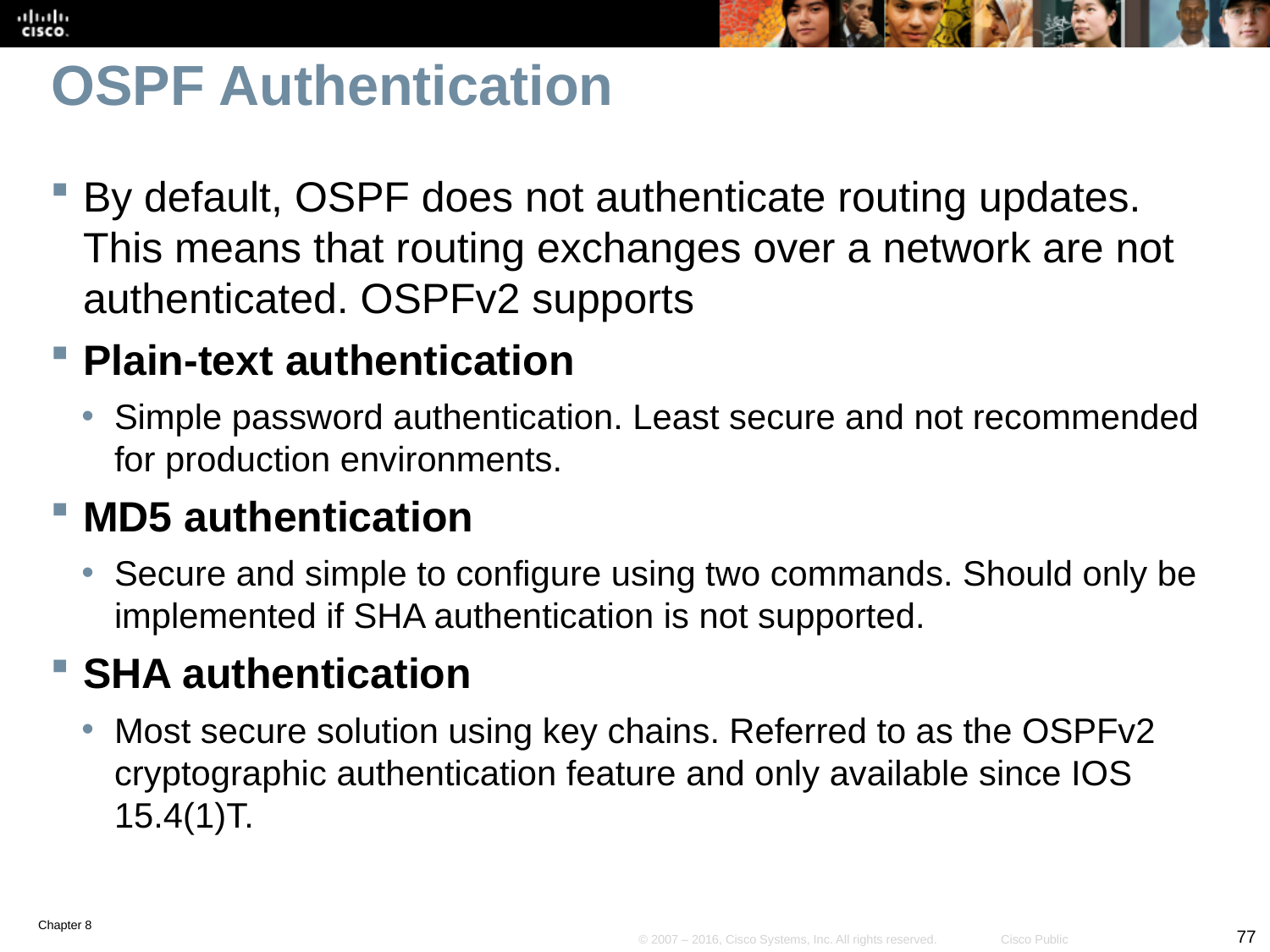

# OSPF Authentication
By default, OSPF does not authenticate routing updates. This means that routing exchanges over a network are not authenticated. OSPFv2 supports
Plain-text authentication
Simple password authentication. Least secure and not recommended for production environments.
MD5 authentication
Secure and simple to configure using two commands. Should only be implemented if SHA authentication is not supported.
SHA authentication
Most secure solution using key chains. Referred to as the OSPFv2 cryptographic authentication feature and only available since IOS 15.4(1)T.